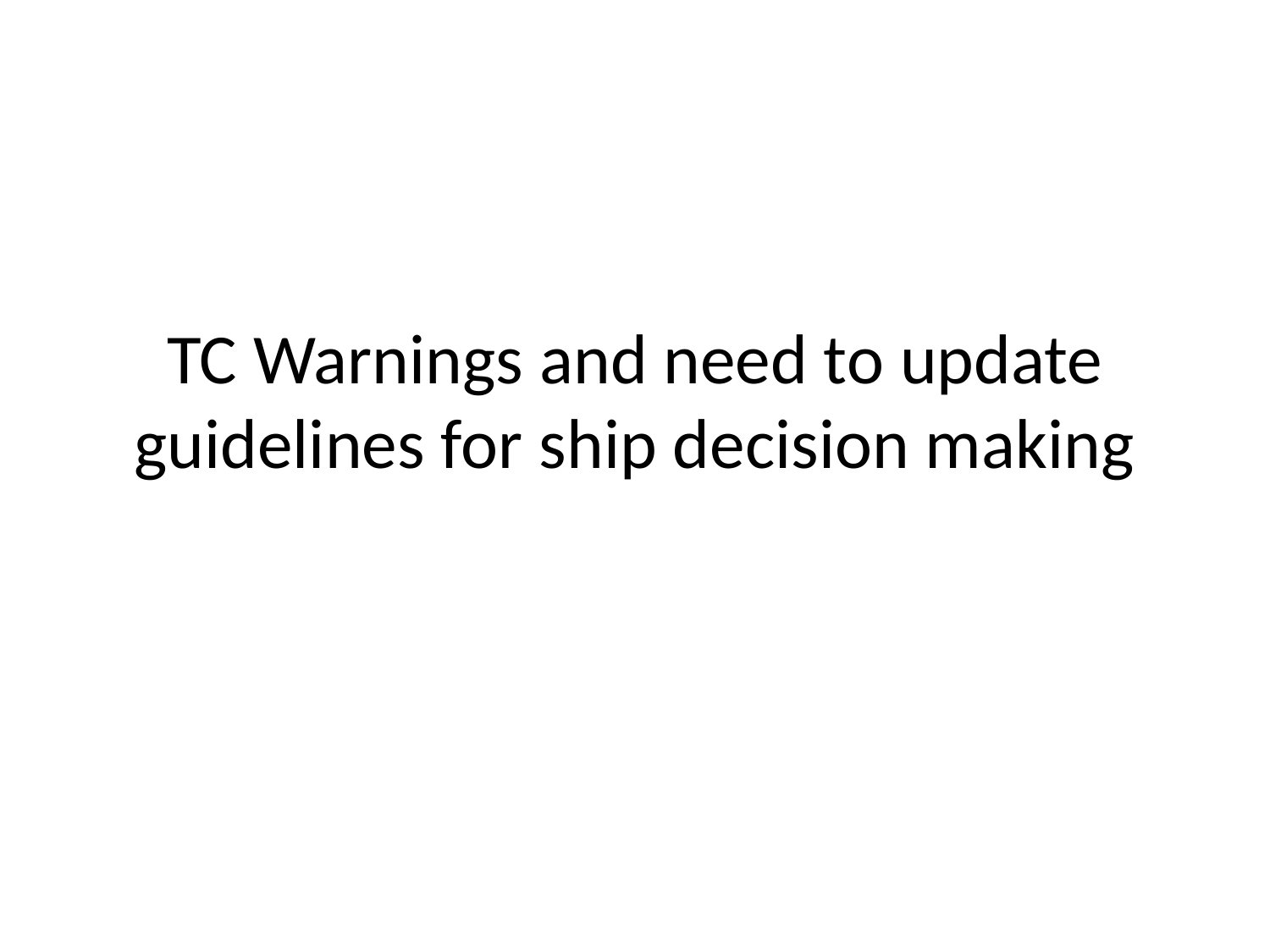

# TC Warnings and need to update guidelines for ship decision making